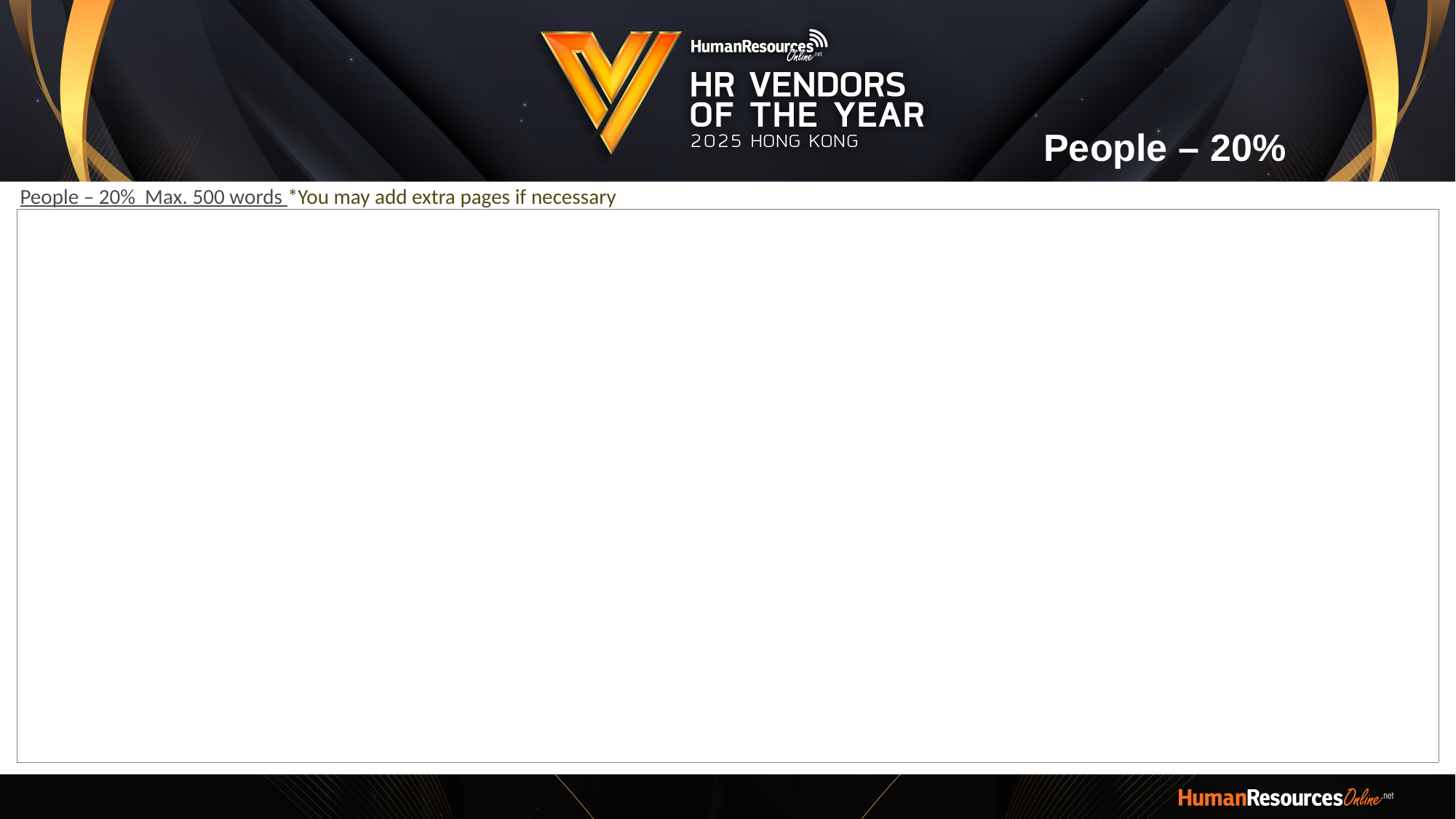

People – 20%
People – 20%  Max. 500 words *You may add extra pages if necessary
|  |
| --- |